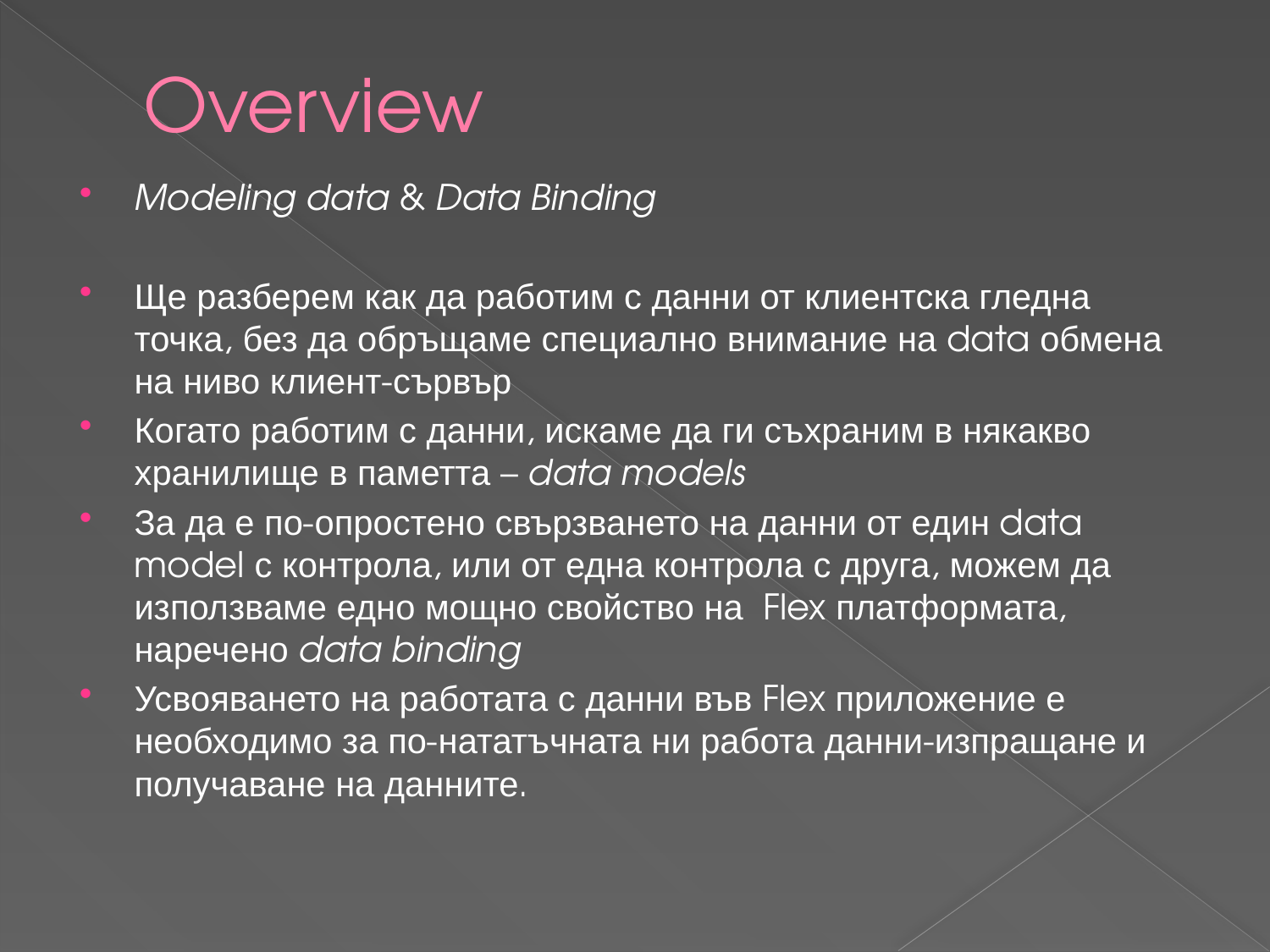

# Overview
Modeling data & Data Binding

Ще разберем как да работим с данни от клиентска гледна точка, без да обръщаме специално внимание на data обмена на ниво клиент-сървър
Когато работим с данни, искаме да ги съхраним в някакво хранилище в паметта – data models
За да е по-опростено свързването на данни от един data model с контрола, или от една контрола с друга, можем да използваме едно мощно свойство на  Flex платформата, наречено data binding
Усвояването на работата с данни във Flex приложение е необходимо за по-нататъчната ни работа данни-изпращане и получаване на данните.